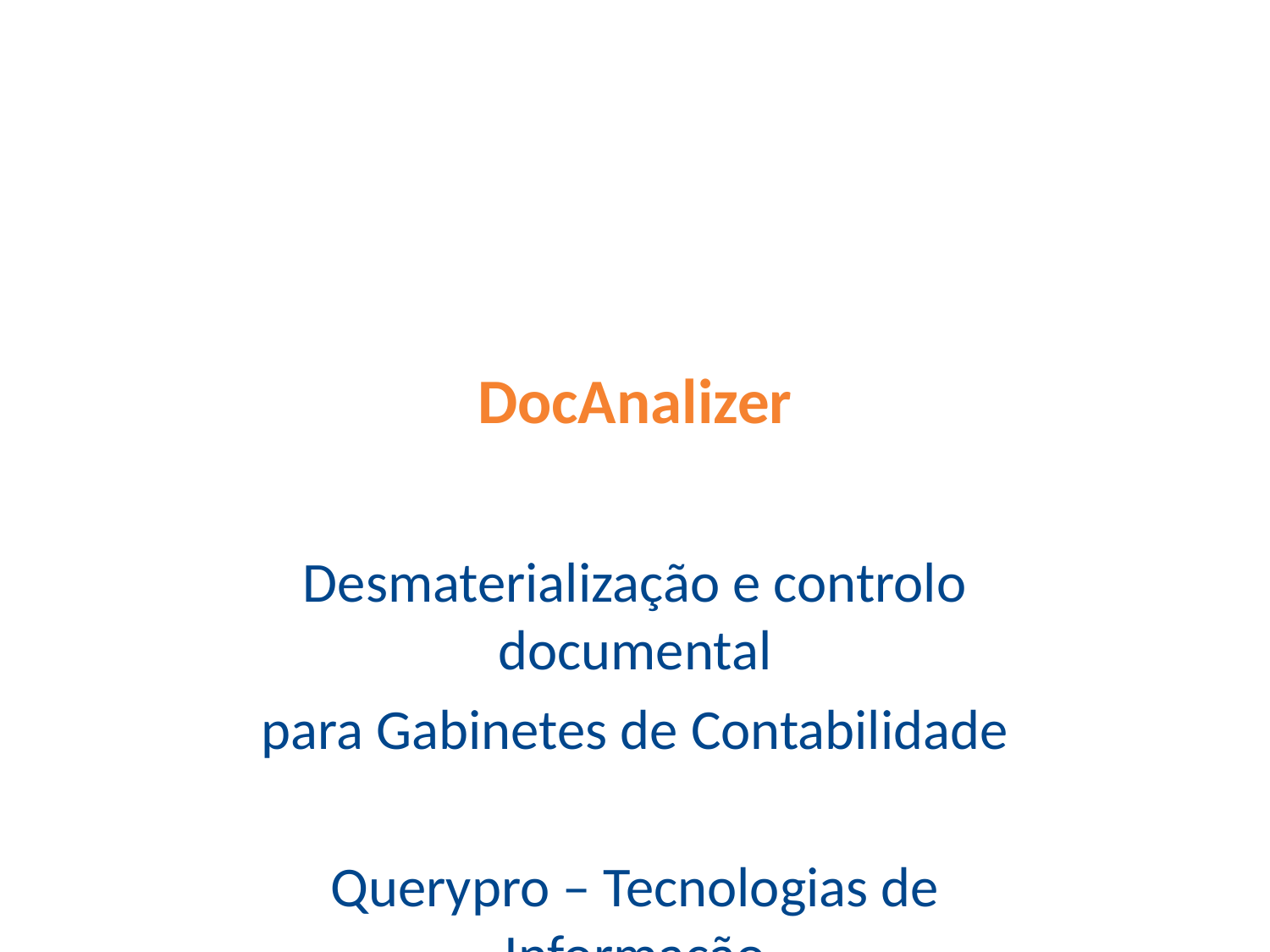

# DocAnalizer
Desmaterialização e controlo documental
para Gabinetes de Contabilidade

Querypro – Tecnologias de Informação